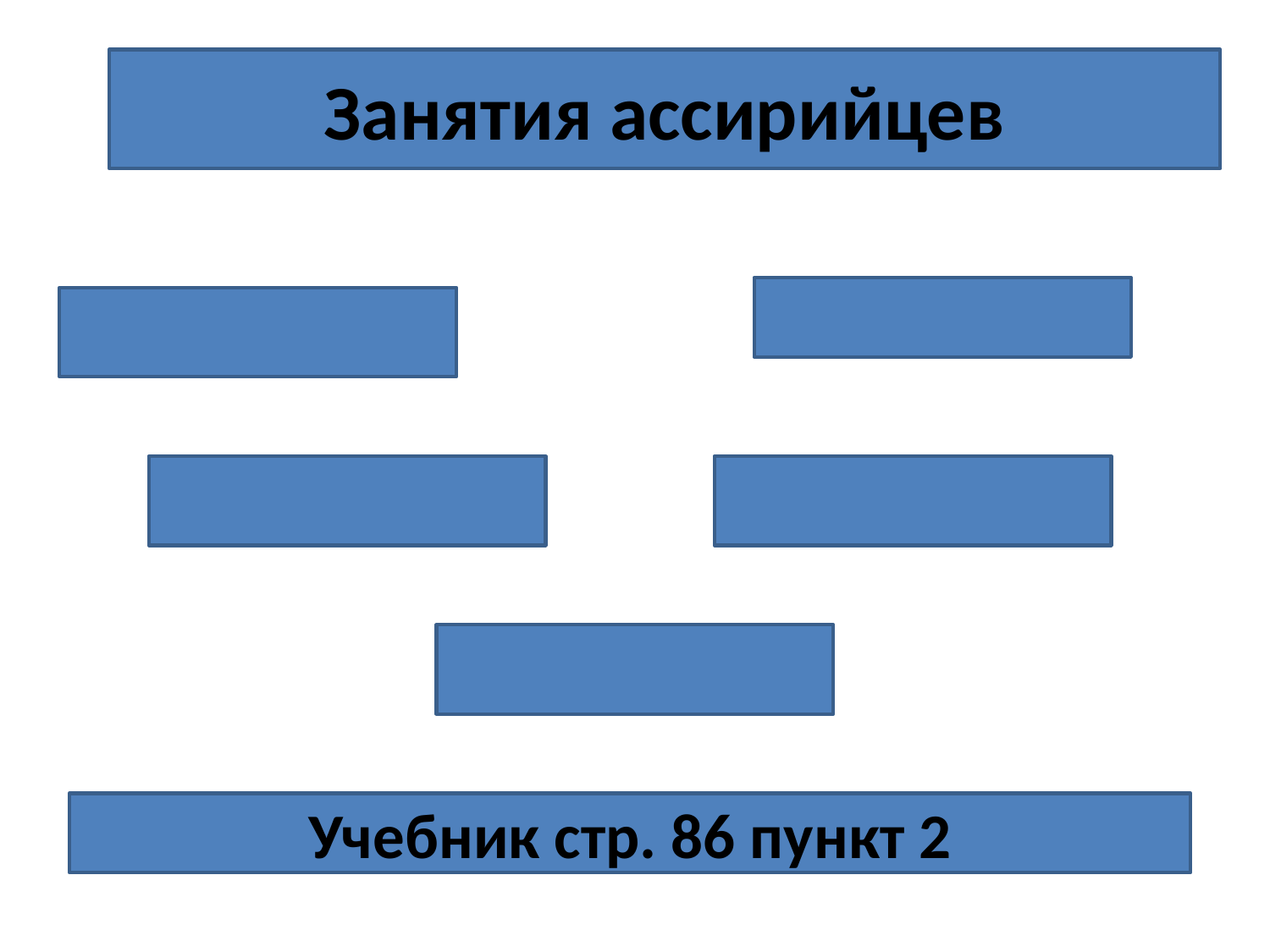

Занятия ассирийцев

Учебник стр. 86 пункт 2